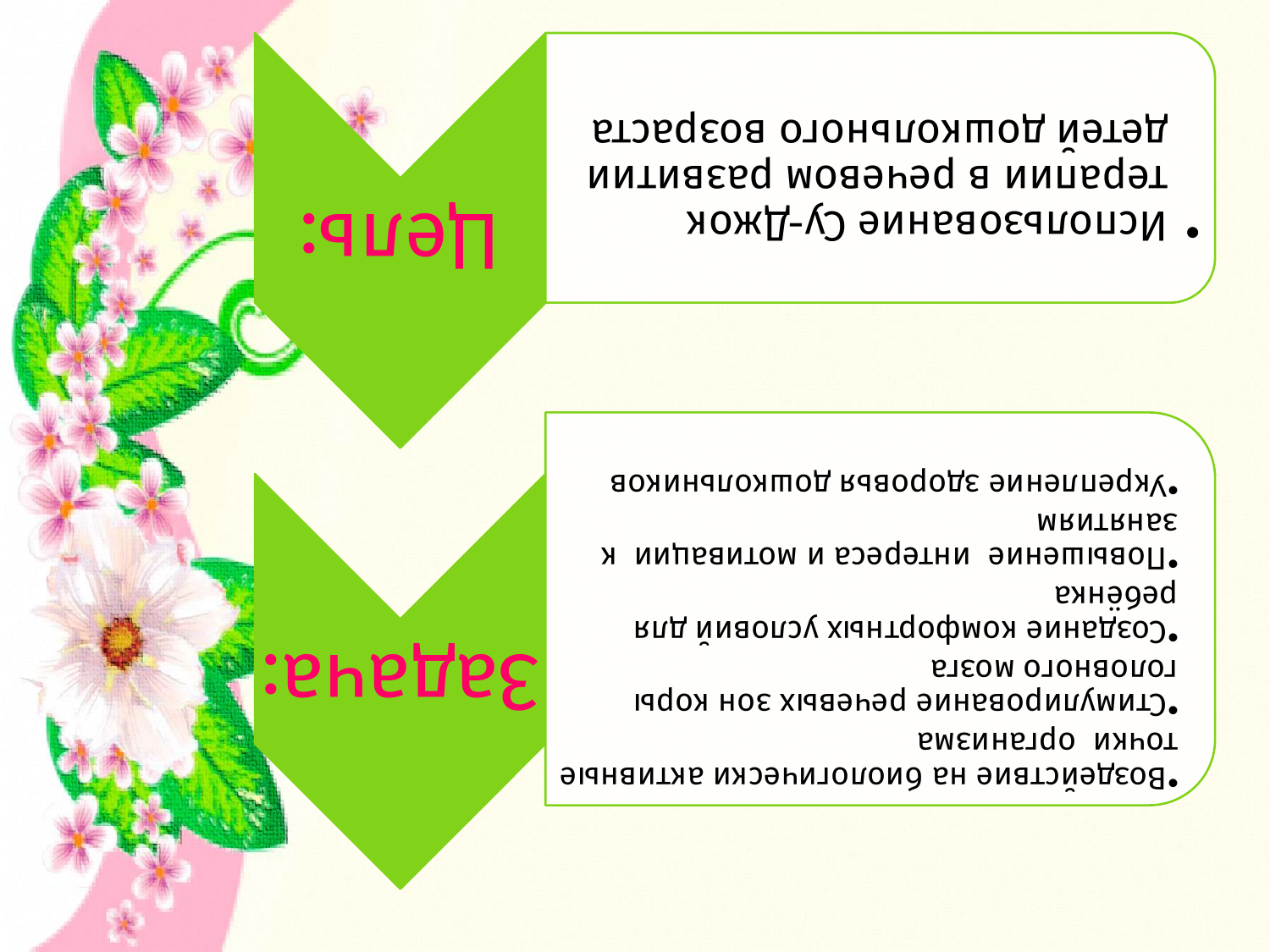

Цель:

Использование Су-Джок терапии в речевом развитии детей дошкольного возраста

Задача:
Воздействие на биологически активные точки  организма
Стимулирование речевых зон коры головного мозга
Создание комфортных условий для ребёнка
Повышение  интереса и мотивации  к  занятиям
Укрепление здоровья дошкольников